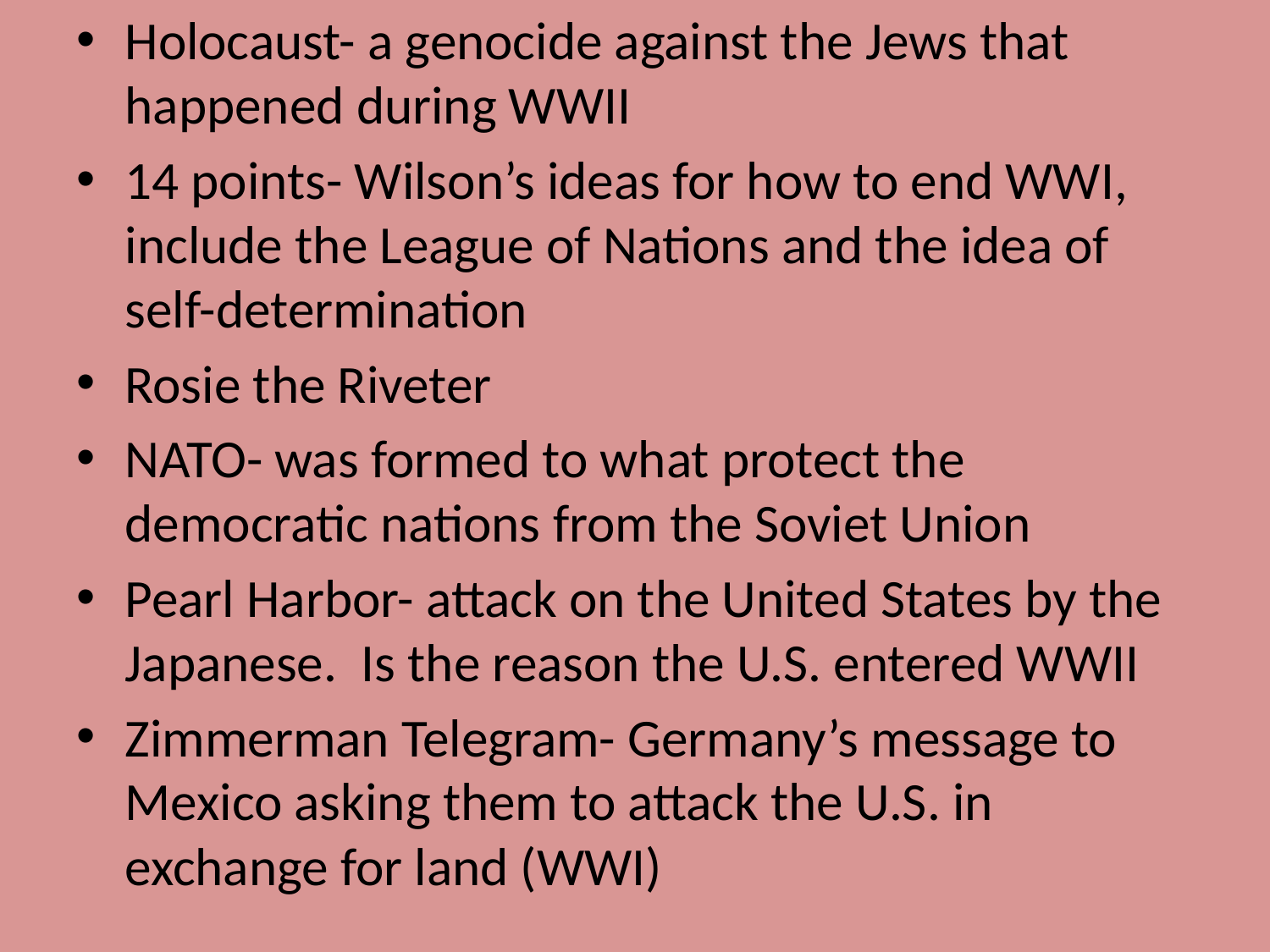

Holocaust- a genocide against the Jews that happened during WWII
14 points- Wilson’s ideas for how to end WWI, include the League of Nations and the idea of self-determination
Rosie the Riveter
NATO- was formed to what protect the democratic nations from the Soviet Union
Pearl Harbor- attack on the United States by the Japanese.  Is the reason the U.S. entered WWII
Zimmerman Telegram- Germany’s message to Mexico asking them to attack the U.S. in exchange for land (WWI)